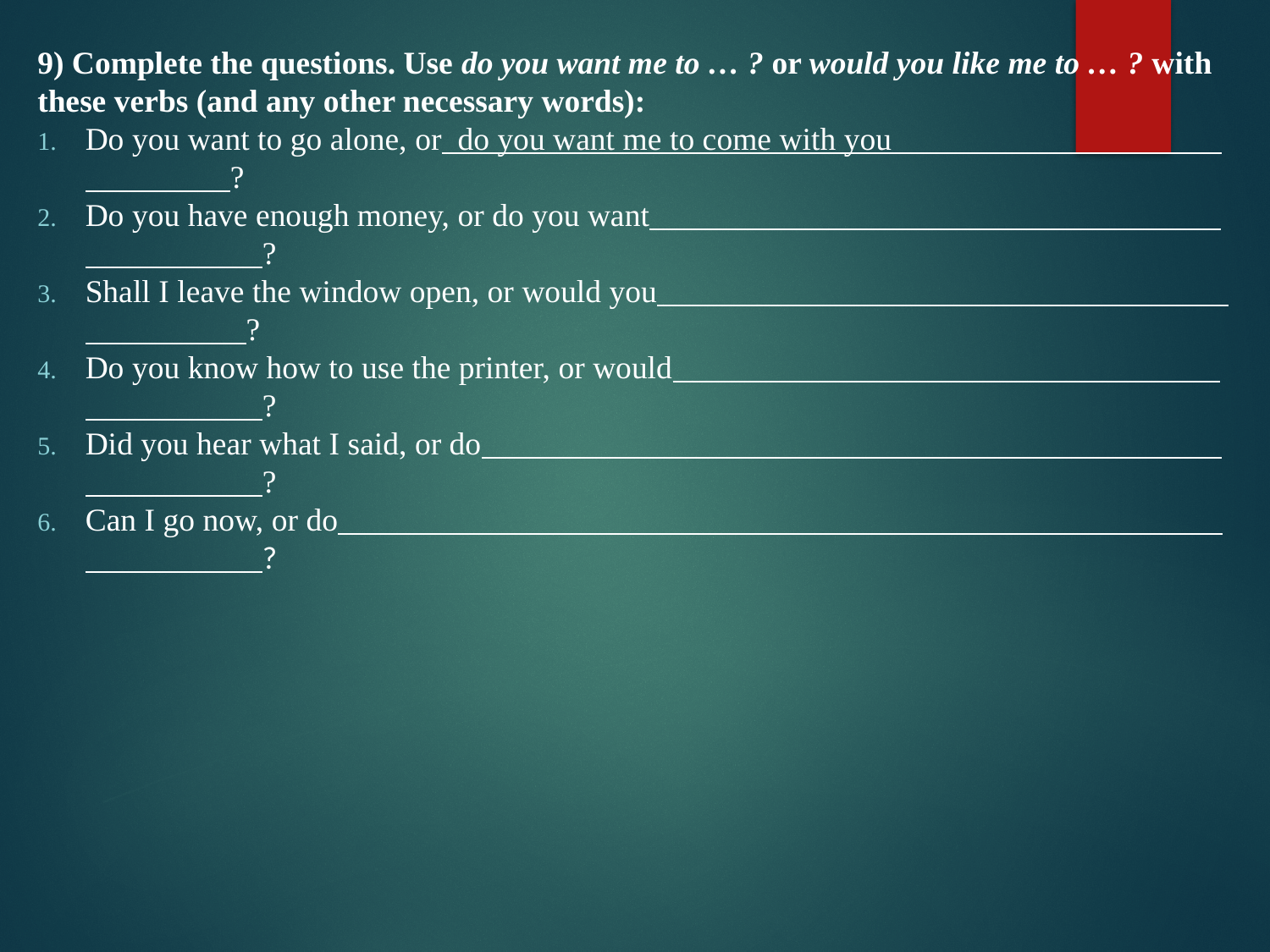

9) Complete the questions. Use do you want me to … ? or would you like me to … ? with these verbs (and any other necessary words):
Do you want to go alone, or  do you want me to come with you                                                            ?
Do you have enough money, or do you want                                                                                              ?
Shall I leave the window open, or would you                                                                                            ?
Do you know how to use the printer, or would                                                                                           ?
Did you hear what I said, or do                                                                                                                   ?
Can I go now, or do                                                                                                                                     ?